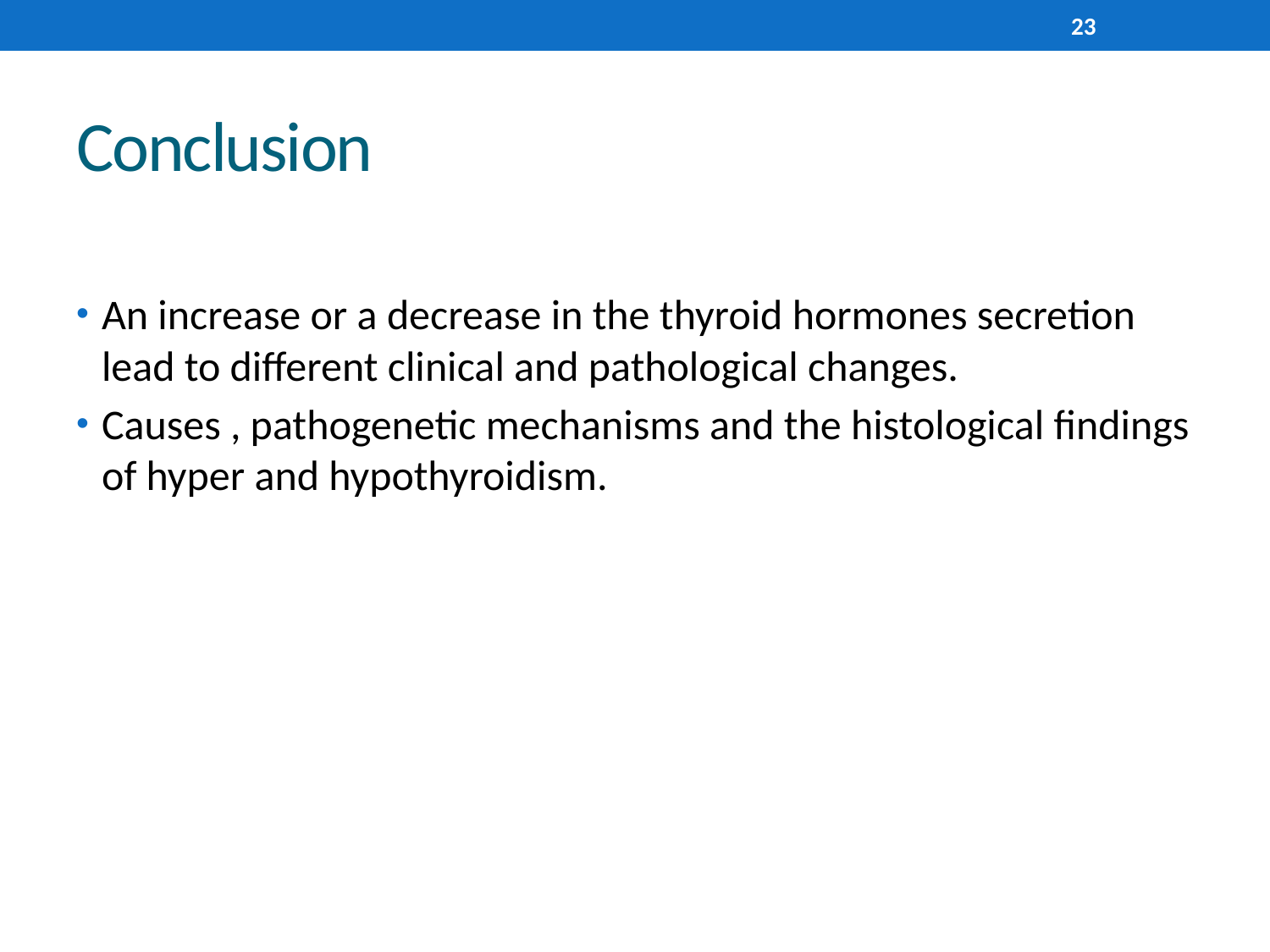

23
# Conclusion

An increase or a decrease in the thyroid hormones secretion lead to different clinical and pathological changes.
Causes , pathogenetic mechanisms and the histological findings of hyper and hypothyroidism.